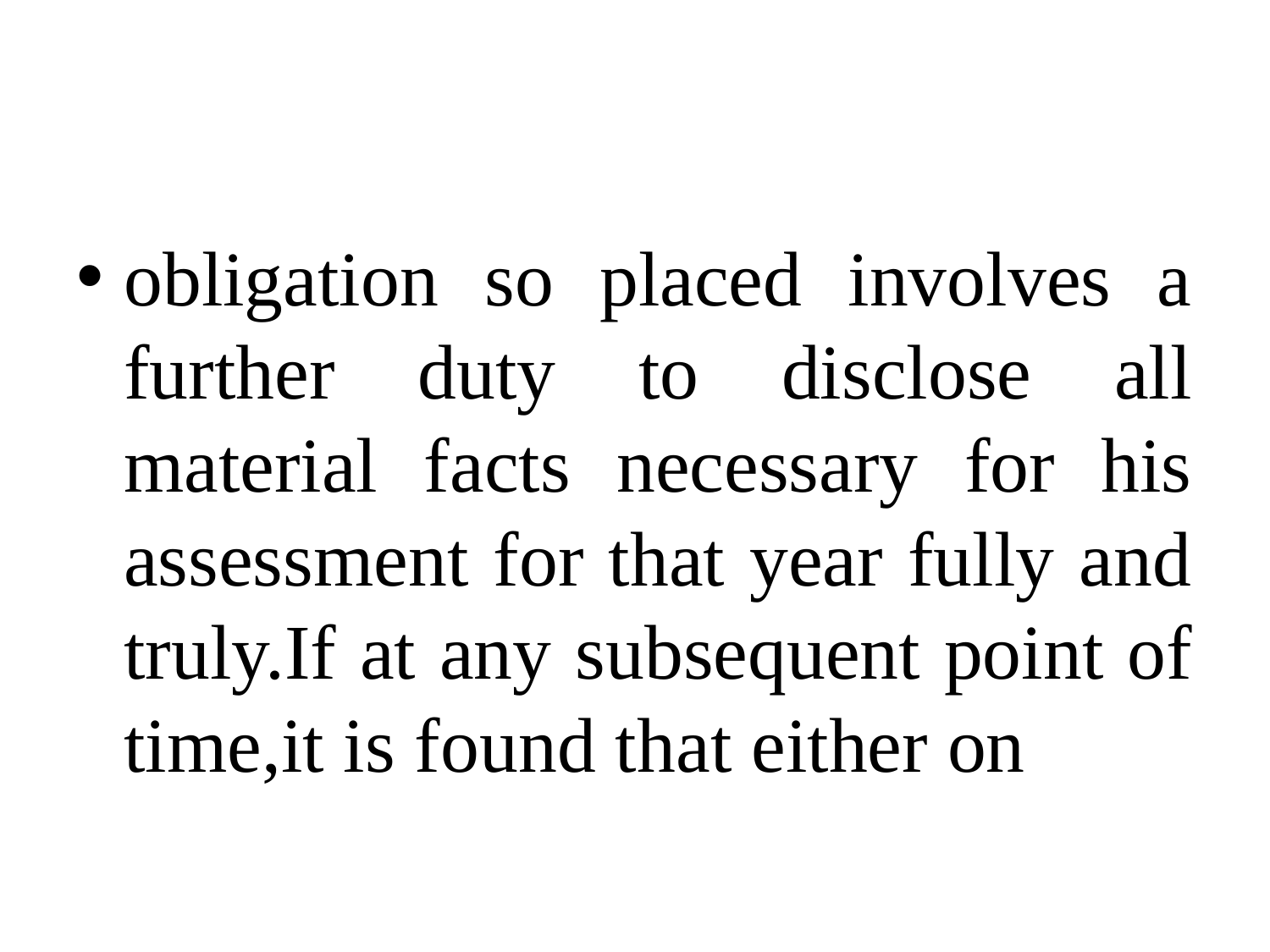

#
obligation so placed involves a further duty to disclose all material facts necessary for his assessment for that year fully and truly.If at any subsequent point of time,it is found that either on